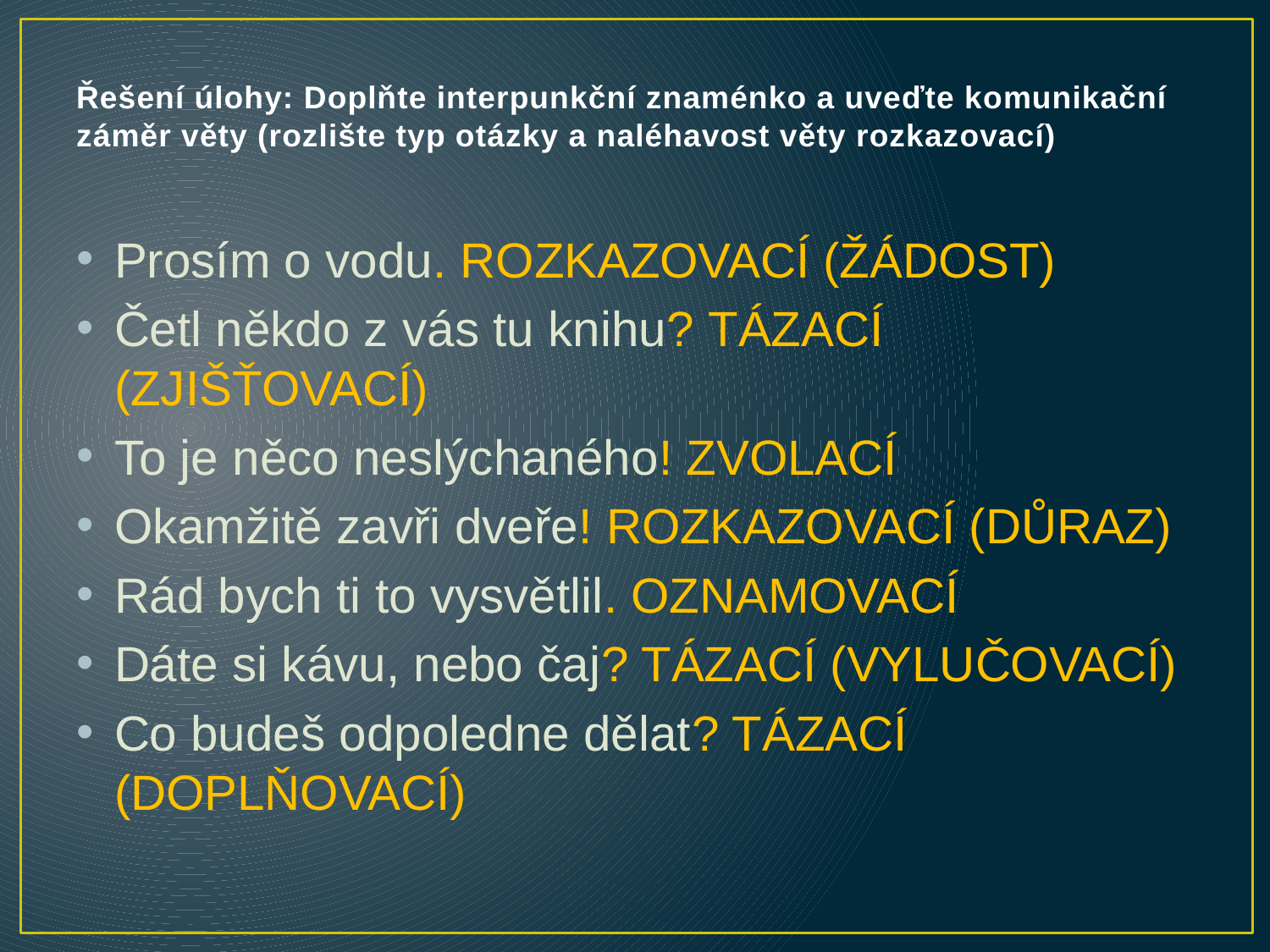

# Řešení úlohy: Doplňte interpunkční znaménko a uveďte komunikační záměr věty (rozlište typ otázky a naléhavost věty rozkazovací)
Prosím o vodu. ROZKAZOVACÍ (ŽÁDOST)
Četl někdo z vás tu knihu? TÁZACÍ (ZJIŠŤOVACÍ)
To je něco neslýchaného! ZVOLACÍ
Okamžitě zavři dveře! ROZKAZOVACÍ (DŮRAZ)
Rád bych ti to vysvětlil. OZNAMOVACÍ
Dáte si kávu, nebo čaj? TÁZACÍ (VYLUČOVACÍ)
Co budeš odpoledne dělat? TÁZACÍ (DOPLŇOVACÍ)